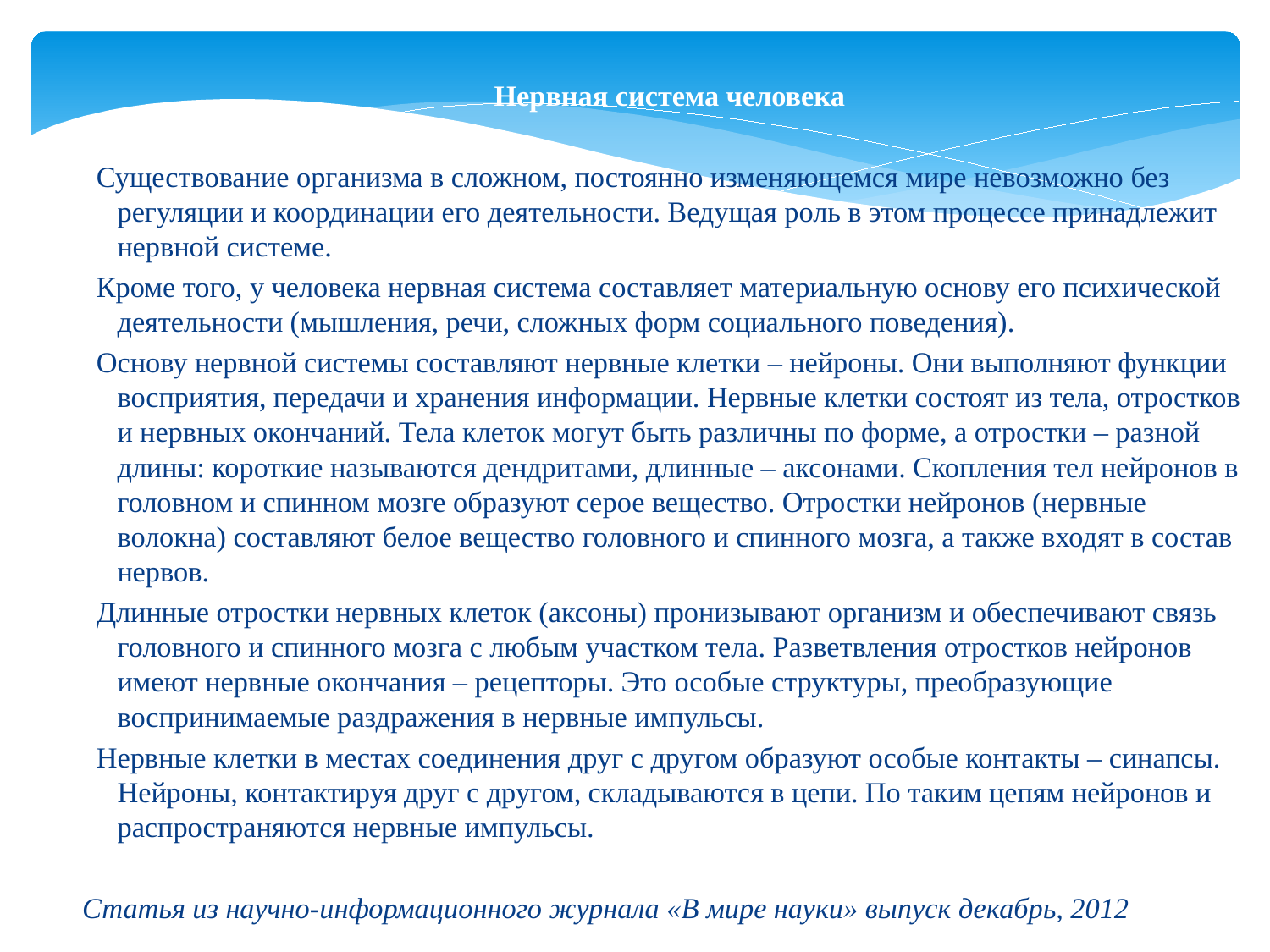

Нервная система человека

  Существование организма в сложном, постоянно изменяющемся мире невозможно без регуляции и координации его деятельности. Ведущая роль в этом процессе принадлежит нервной системе.
  Кроме того, у человека нервная система составляет материальную основу его психической деятельности (мышления, речи, сложных форм социального поведения).
  Основу нервной системы составляют нервные клетки – нейроны. Они выполняют функции восприятия, передачи и хранения информации. Нервные клетки состоят из тела, отростков и нервных окончаний. Тела клеток могут быть различны по форме, а отростки – разной длины: короткие называются дендритами, длинные – аксонами. Скопления тел нейронов в головном и спинном мозге образуют серое вещество. Отростки нейронов (нервные волокна) составляют белое вещество головного и спинного мозга, а также входят в состав нервов.
  Длинные отростки нервных клеток (аксоны) пронизывают организм и обеспечивают связь головного и спинного мозга с любым участком тела. Разветвления отростков нейронов имеют нервные окончания – рецепторы. Это особые структуры, преобразующие воспринимаемые раздражения в нервные импульсы.
  Нервные клетки в местах соединения друг с другом образуют особые контакты – синапсы. Нейроны, контактируя друг с другом, складываются в цепи. По таким цепям нейронов и распространяются нервные импульсы.

Статья из научно-информационного журнала «В мире науки» выпуск декабрь, 2012